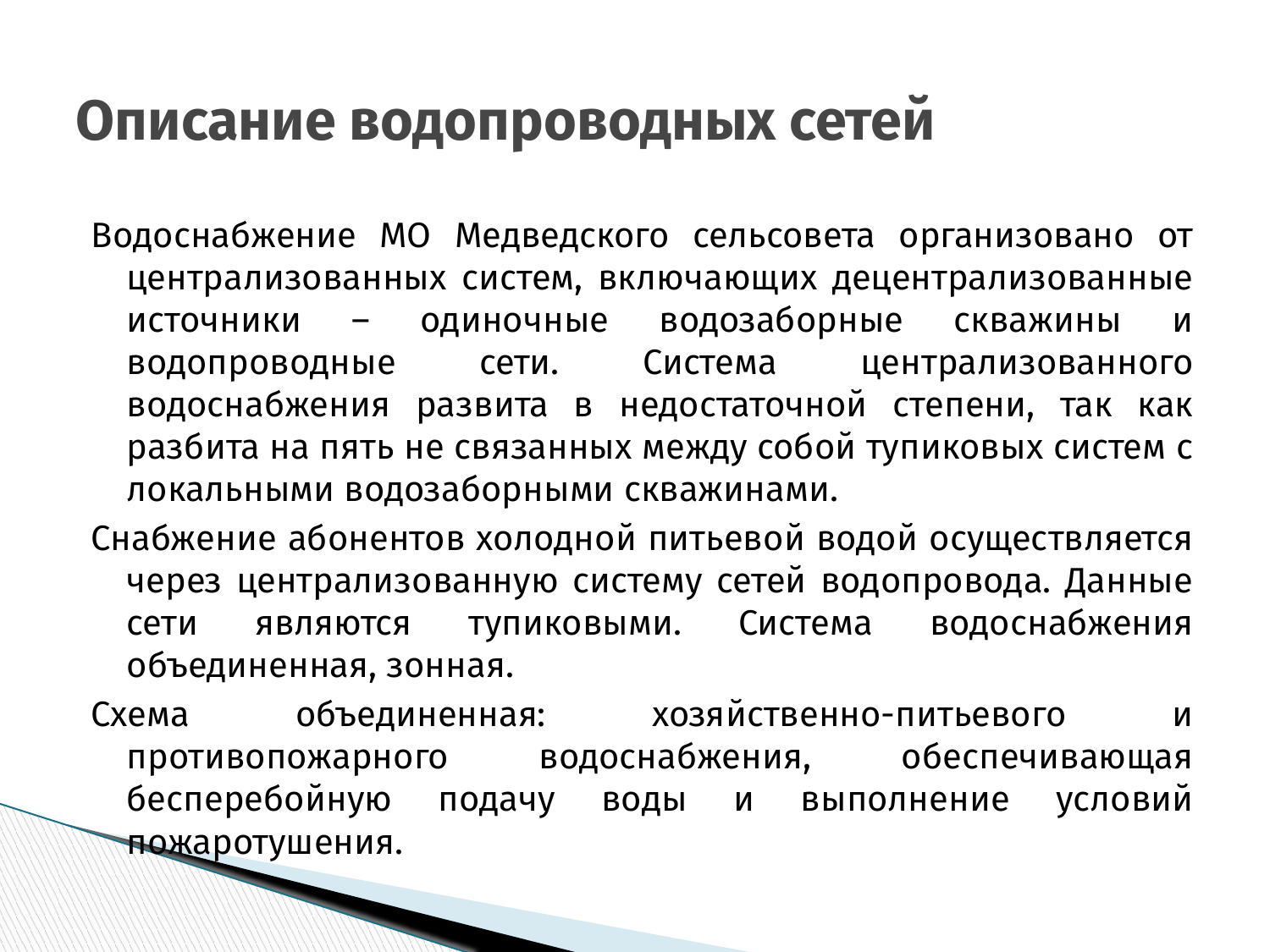

# Описание водопроводных сетей
Водоснабжение МО Медведского сельсовета организовано от централизованных систем, включающих децентрализованные источники – одиночные водозаборные скважины и водопроводные сети. Система централизованного водоснабжения развита в недостаточной степени, так как разбита на пять не связанных между собой тупиковых систем с локальными водозаборными скважинами.
Снабжение абонентов холодной питьевой водой осуществляется через централизованную систему сетей водопровода. Данные сети являются тупиковыми. Система водоснабжения объединенная, зонная.
Схема объединенная: хозяйственно-питьевого и противопожарного водоснабжения, обеспечивающая бесперебойную подачу воды и выполнение условий пожаротушения.